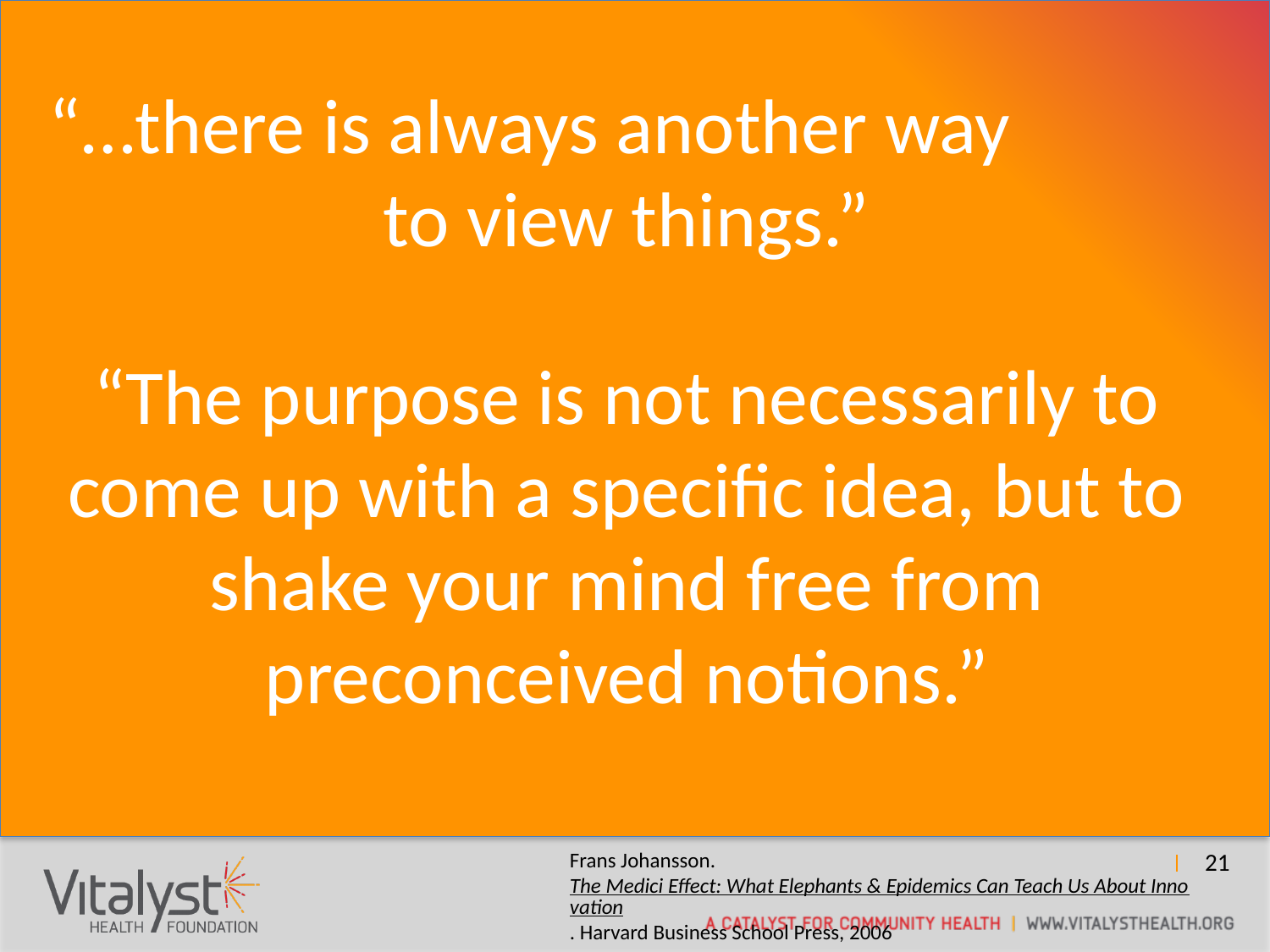

“…there is always another way            to view things.”

“The purpose is not necessarily to come up with a specific idea, but to shake your mind free from preconceived notions.”
Frans Johansson. The Medici Effect: What Elephants & Epidemics Can Teach Us About Innovation. Harvard Business School Press, 2006